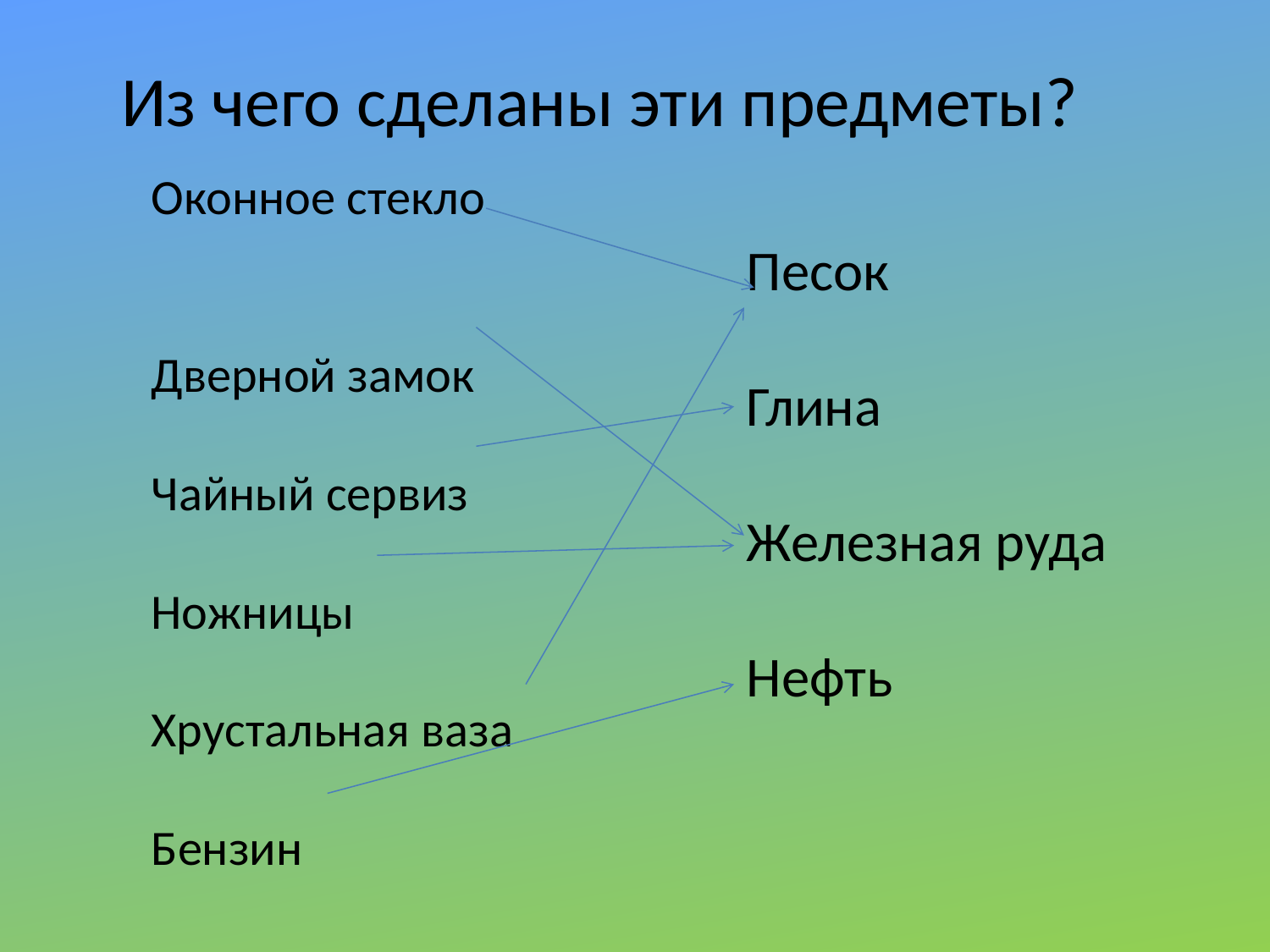

Из чего сделаны эти предметы?
Оконное стекло

Дверной замок

Чайный сервиз

Ножницы

Хрустальная ваза

Бензин

Песок

Глина

Железная руда

Нефть